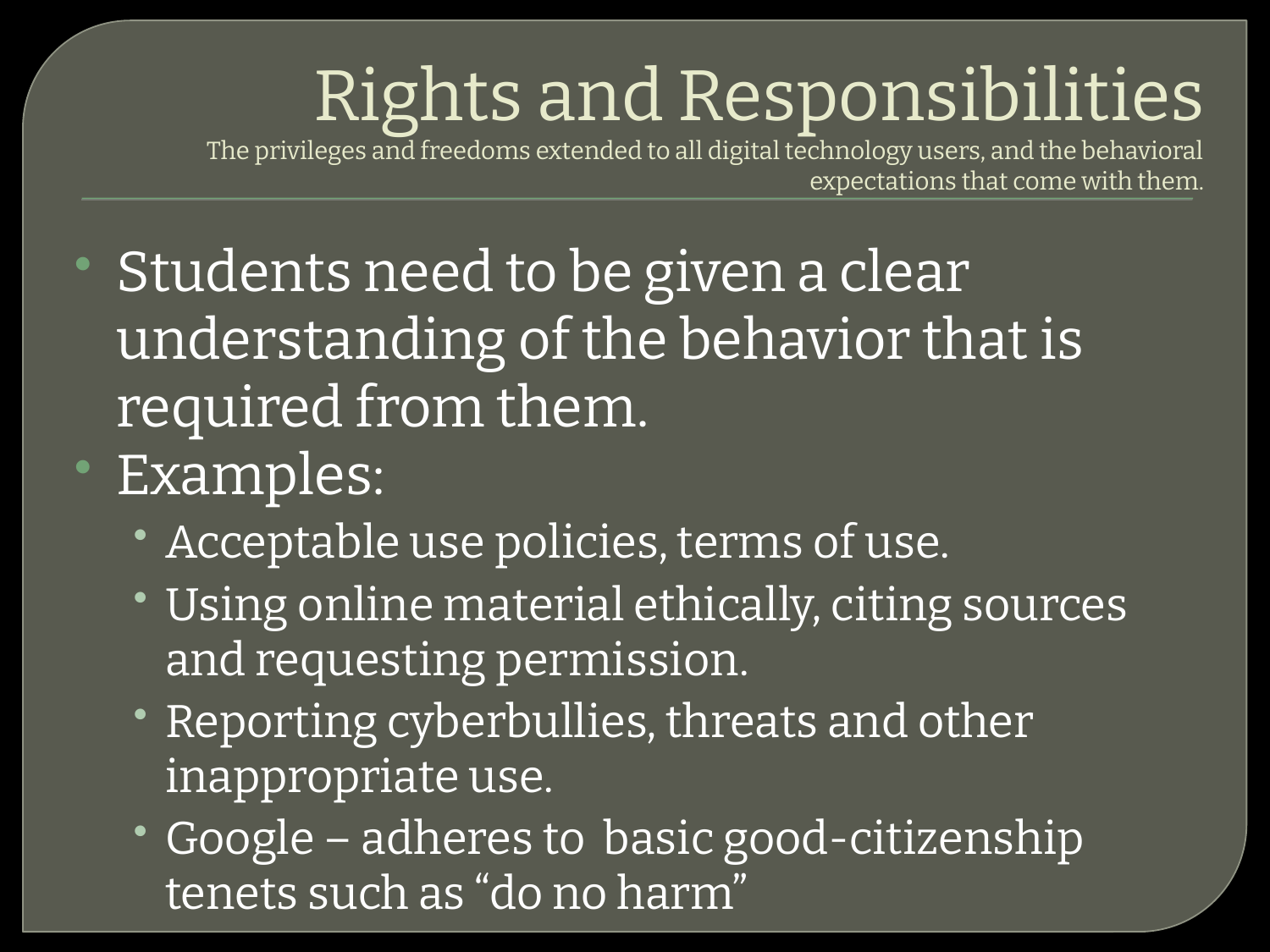

# Rights and Responsibilities The privileges and freedoms extended to all digital technology users, and the behavioral expectations that come with them.
Students need to be given a clear understanding of the behavior that is required from them.
Examples:
Acceptable use policies, terms of use.
Using online material ethically, citing sources and requesting permission.
Reporting cyberbullies, threats and other inappropriate use.
Google – adheres to  basic good-citizenship tenets such as “do no harm”